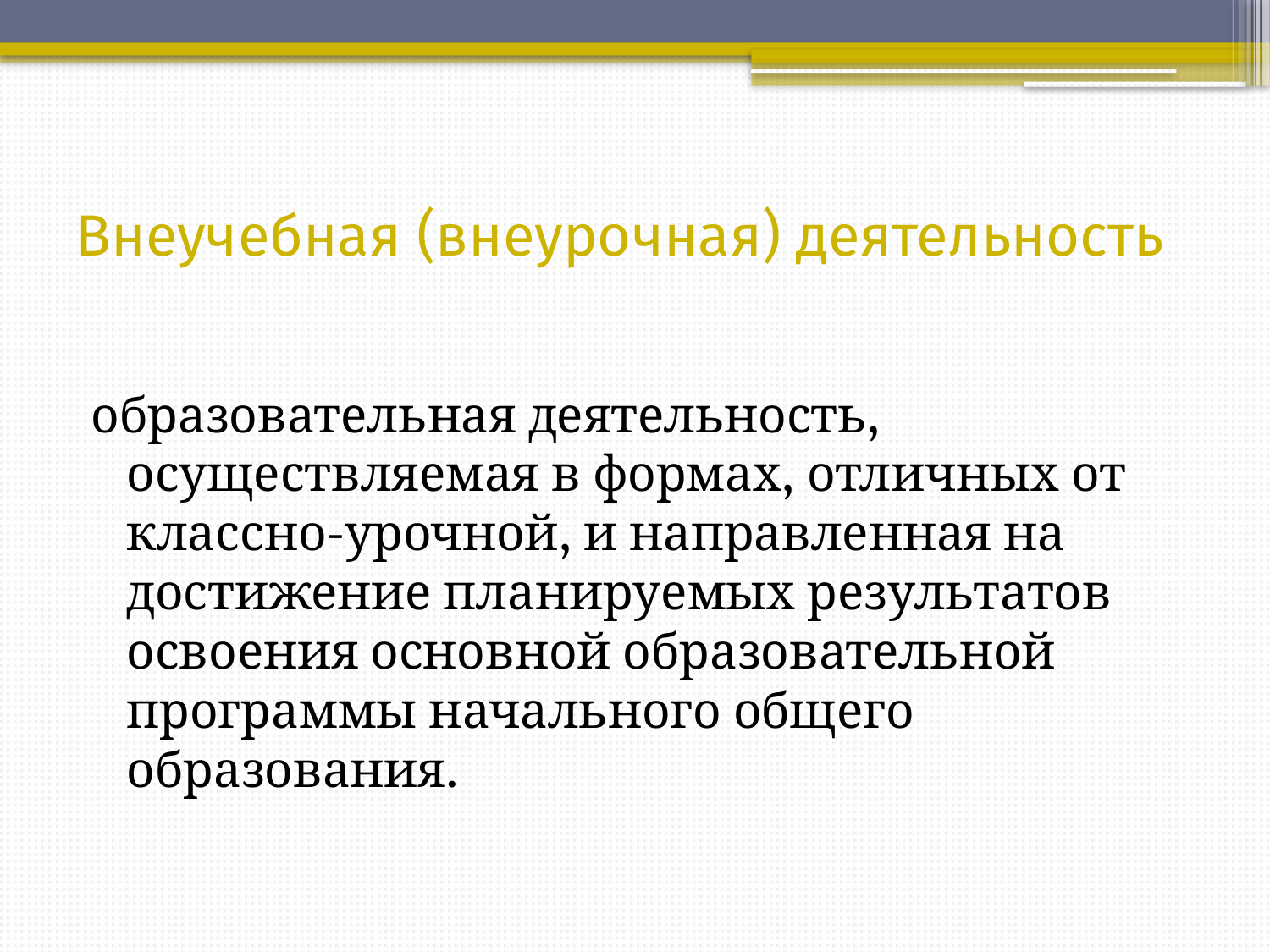

# Внеучебная (внеурочная) деятельность

образовательная деятельность, осуществляемая в формах, отличных от классно-урочной, и направленная на достижение планируемых результатов освоения основной образовательной программы начального общего образования.